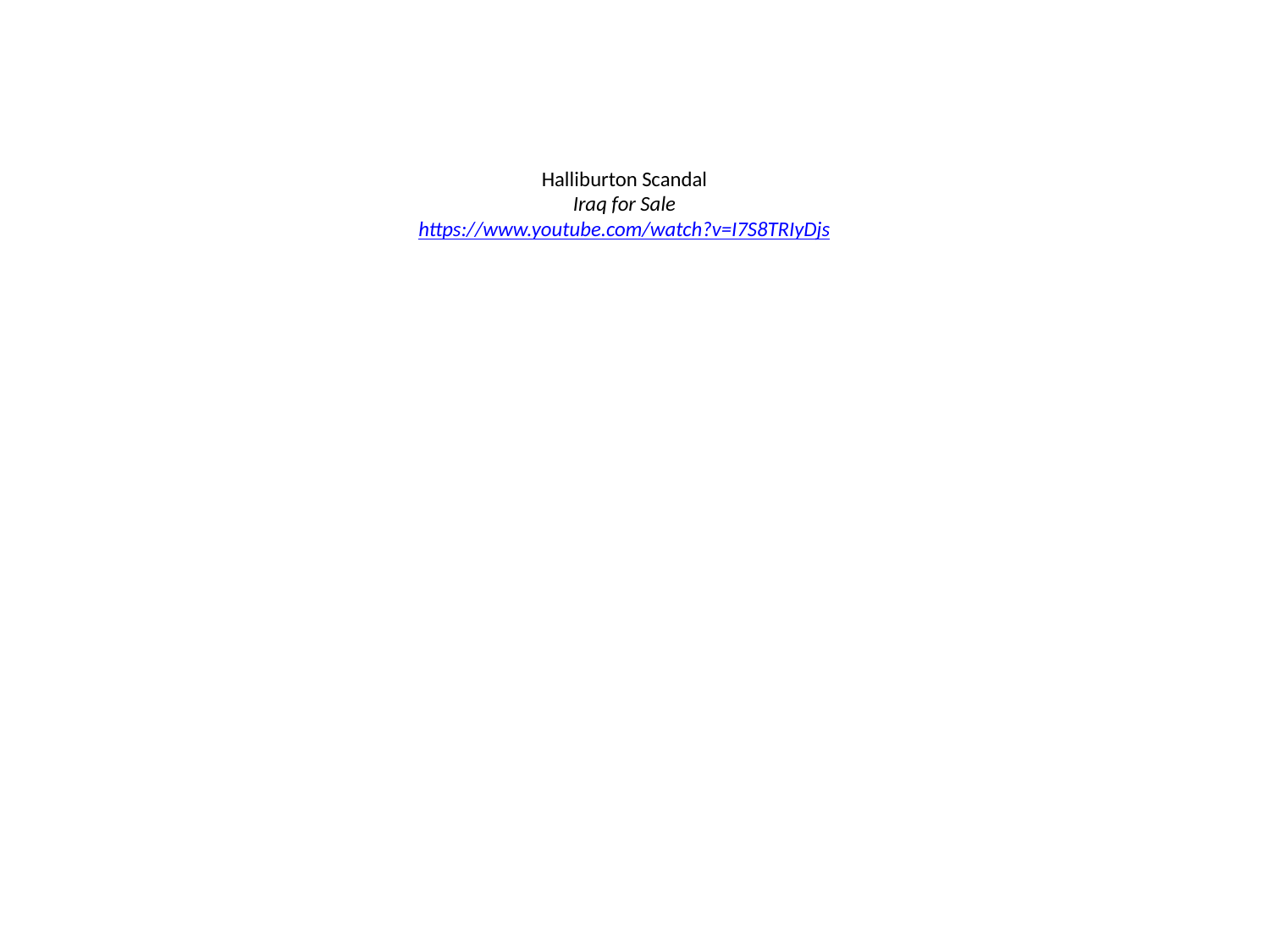

# Halliburton Scandal Iraq for Sale https://www.youtube.com/watch?v=I7S8TRIyDjs